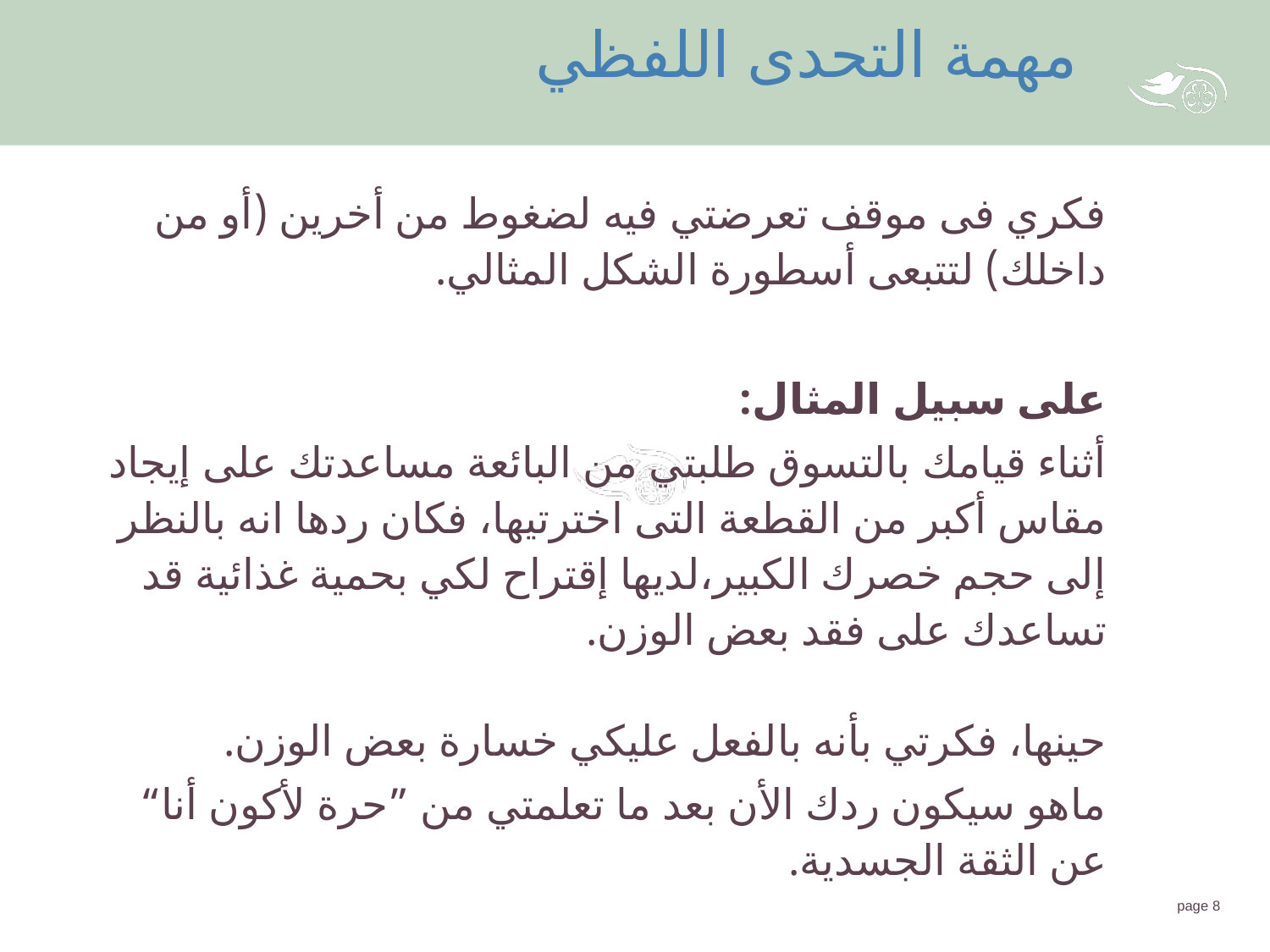

مهمة التحدى اللفظي
فكري فى موقف تعرضتي فيه لضغوط من أخرين (أو من داخلك) لتتبعى أسطورة الشكل المثالي.

على سبيل المثال:
أثناء قيامك بالتسوق طلبتي من البائعة مساعدتك على إيجاد مقاس أكبر من القطعة التى اخترتيها، فكان ردها انه بالنظر إلى حجم خصرك الكبير،لديها إقتراح لكي بحمية غذائية قد تساعدك على فقد بعض الوزن.
حينها، فكرتي بأنه بالفعل عليكي خسارة بعض الوزن.
ماهو سيكون ردك الأن بعد ما تعلمتي من ”حرة لأكون أنا“ عن الثقة الجسدية.

الأن....عودة إلى التفكير فى مثالك الخاص.